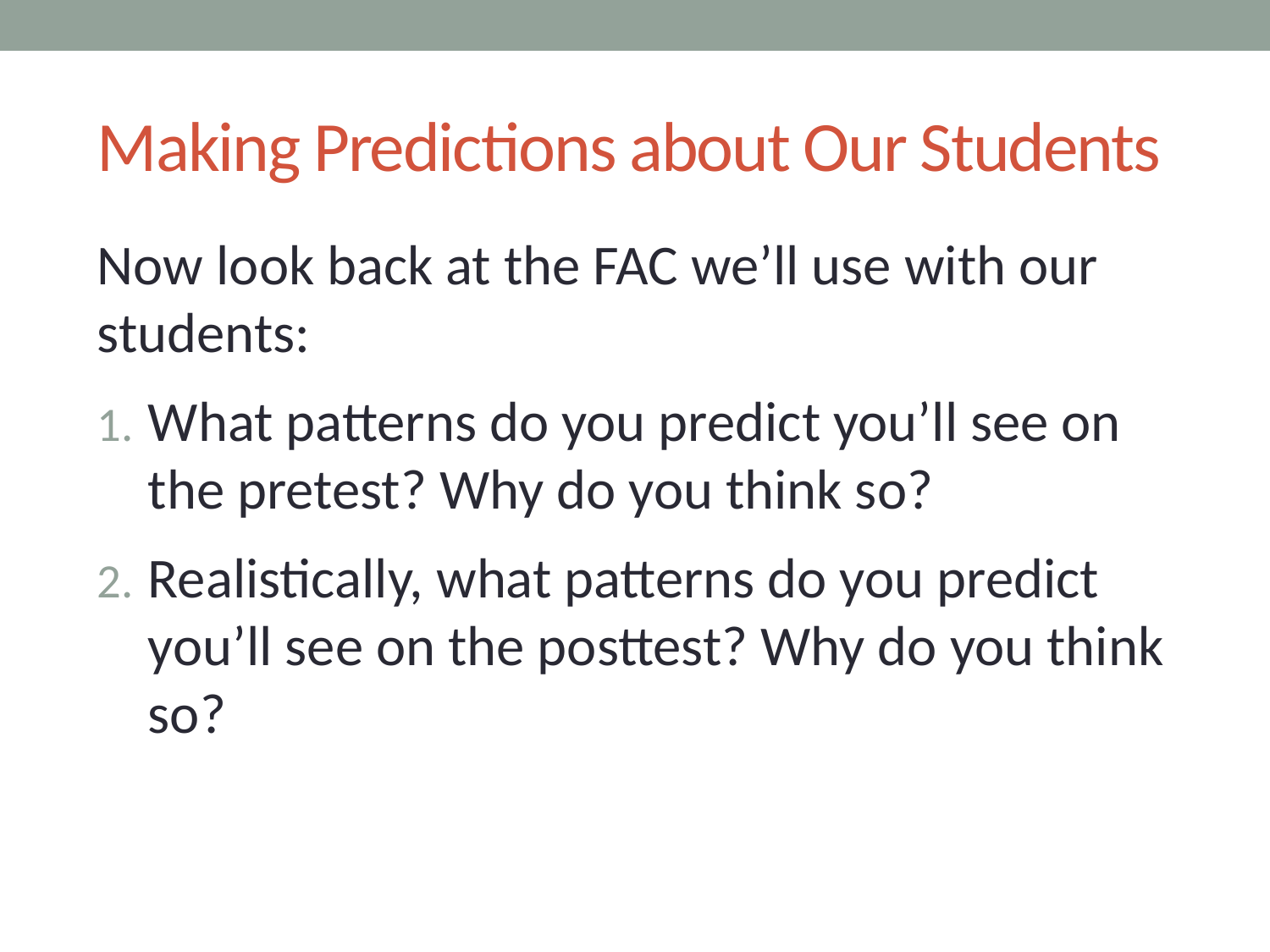

# Making Predictions about Our Students
Now look back at the FAC we’ll use with our students:
What patterns do you predict you’ll see on the pretest? Why do you think so?
Realistically, what patterns do you predict you’ll see on the posttest? Why do you think so?